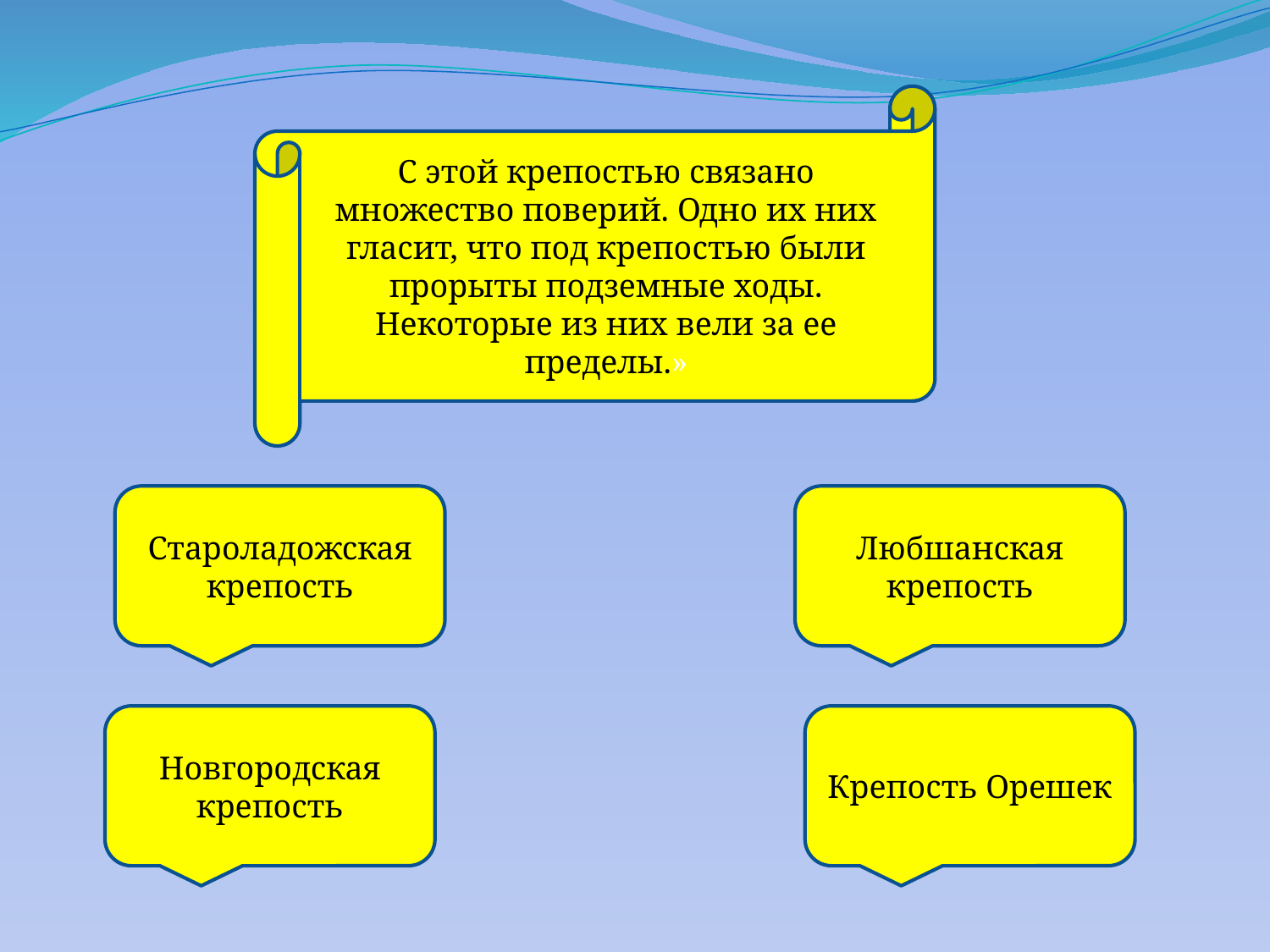

С этой крепостью связано множество поверий. Одно их них гласит, что под крепостью были прорыты подземные ходы. Некоторые из них вели за ее пределы.»
Староладожская крепость
Любшанская крепость
Новгородская крепость
Крепость Орешек